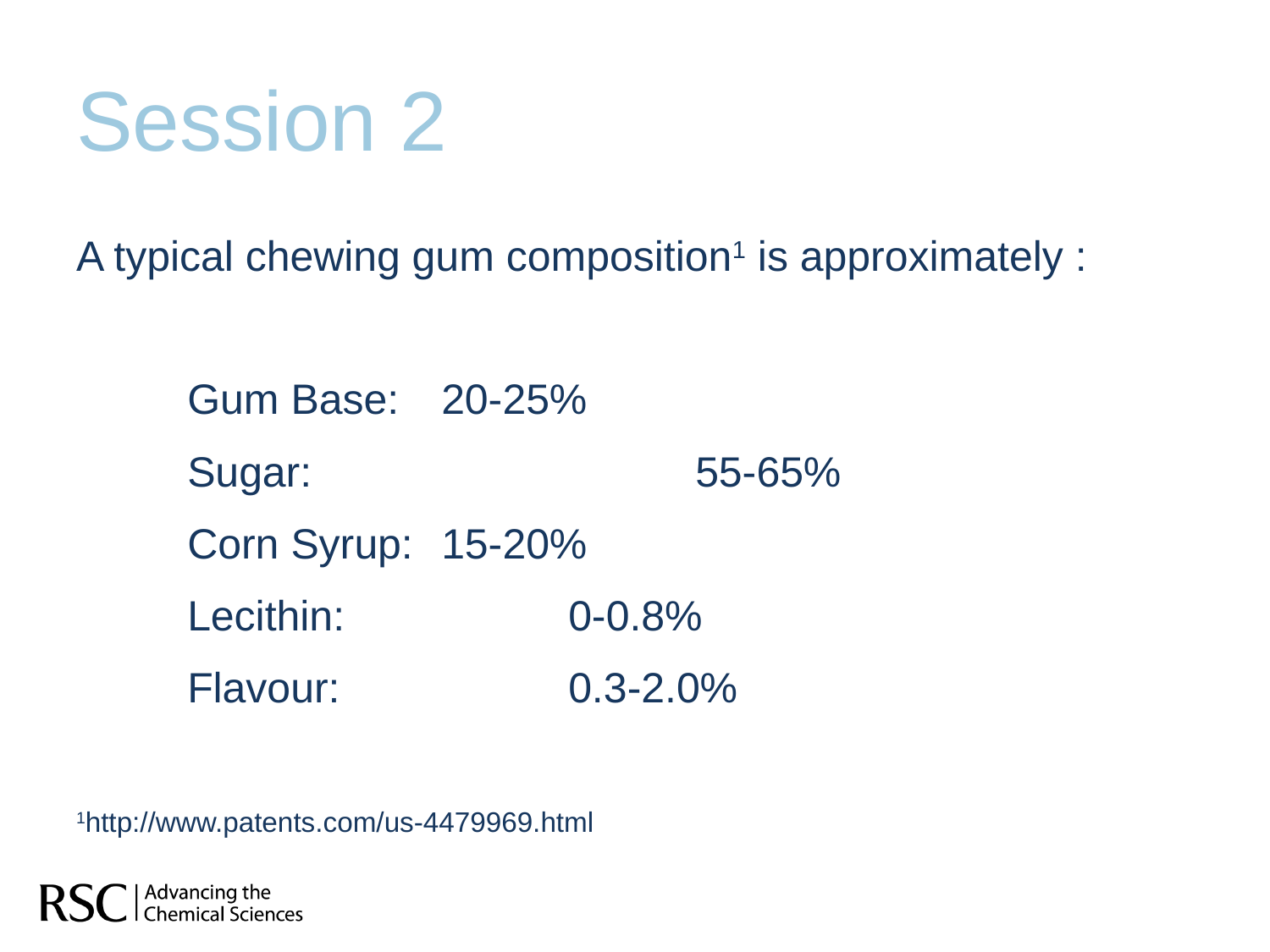

# Session 2
A typical chewing gum composition1 is approximately :

Gum Base: 	20-25%
Sugar: 			55-65%
Corn Syrup: 	15-20%
Lecithin: 		0-0.8%
Flavour: 		0.3-2.0%

1http://www.patents.com/us-4479969.html